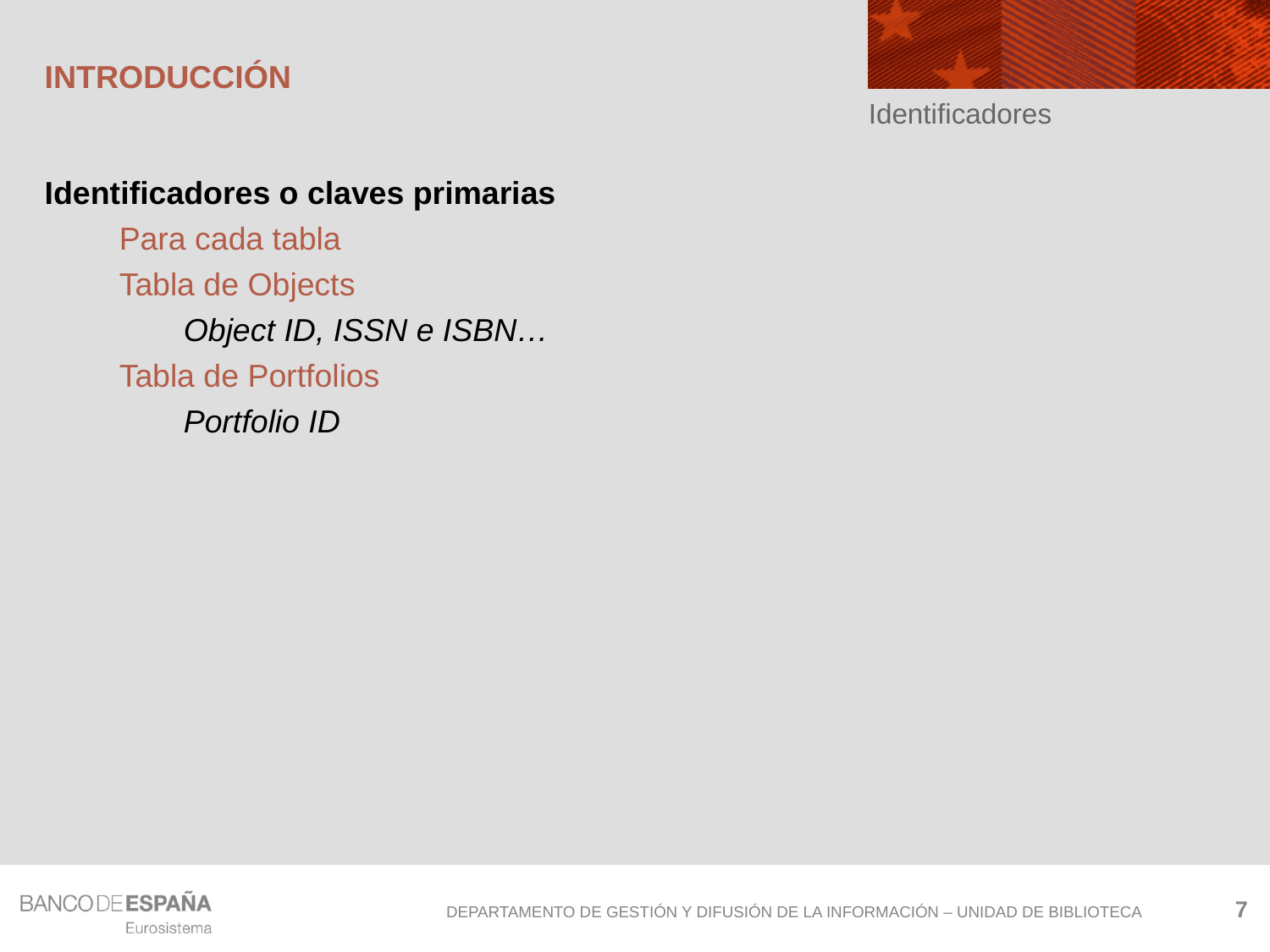

# introducción
Identificadores
Identificadores o claves primarias
Para cada tabla
Tabla de Objects
Object ID, ISSN e ISBN…
Tabla de Portfolios
Portfolio ID

7